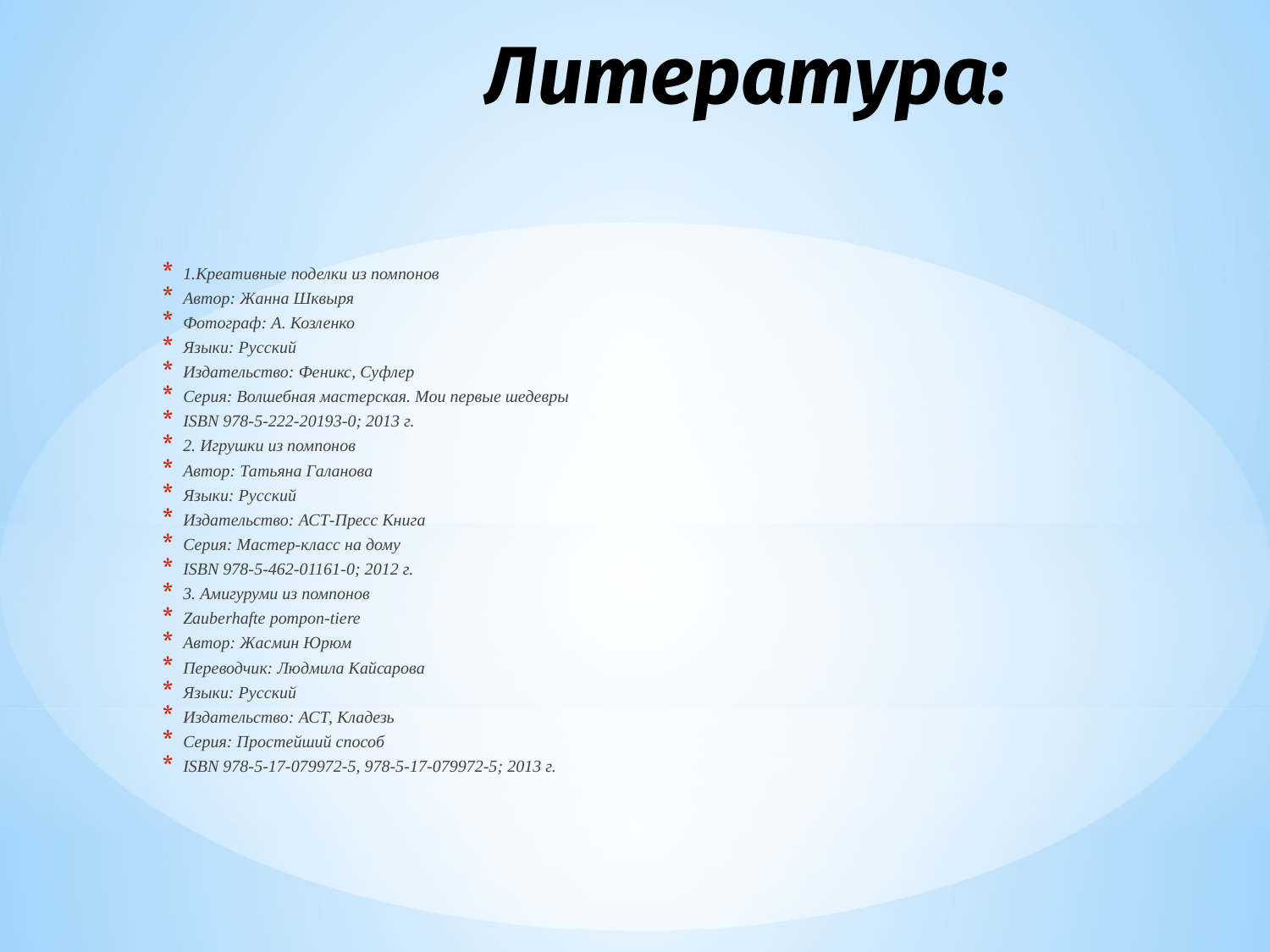

# Литература:
1.Креативные поделки из помпонов
Автор: Жанна Шквыря
Фотограф: А. Козленко
Языки: Русский
Издательство: Феникс, Суфлер
Серия: Волшебная мастерская. Мои первые шедевры
ISBN 978-5-222-20193-0; 2013 г.
2. Игрушки из помпонов
Автор: Татьяна Галанова
Языки: Русский
Издательство: АСТ-Пресс Книга
Серия: Мастер-класс на дому
ISBN 978-5-462-01161-0; 2012 г.
3. Амигуруми из помпонов
Zauberhafte pompon-tiere
Автор: Жасмин Юрюм
Переводчик: Людмила Кайсарова
Языки: Русский
Издательство: АСТ, Кладезь
Серия: Простейший способ
ISBN 978-5-17-079972-5, 978-5-17-079972-5; 2013 г.